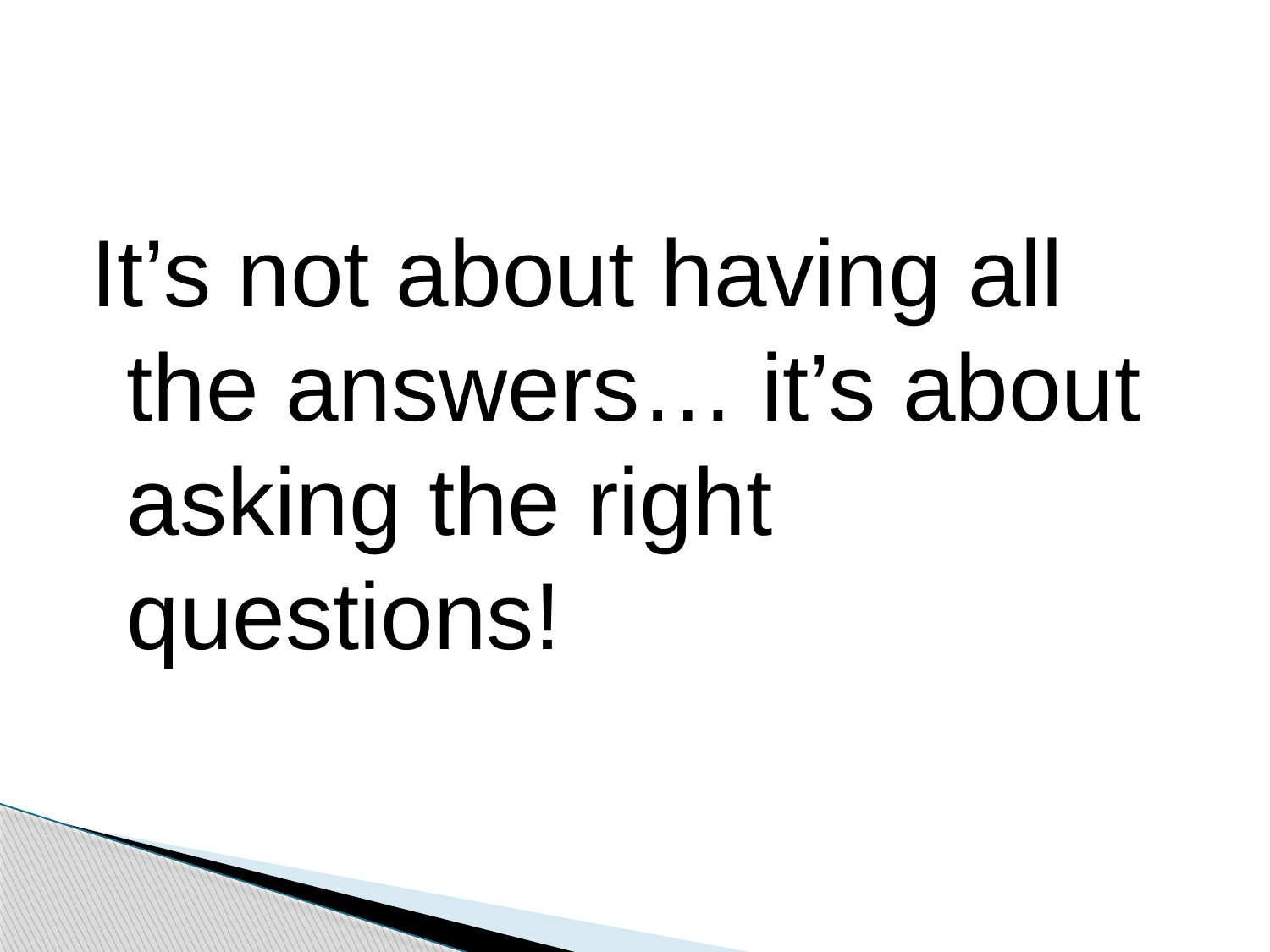

#
It’s not about having all the answers… it’s about asking the right questions!